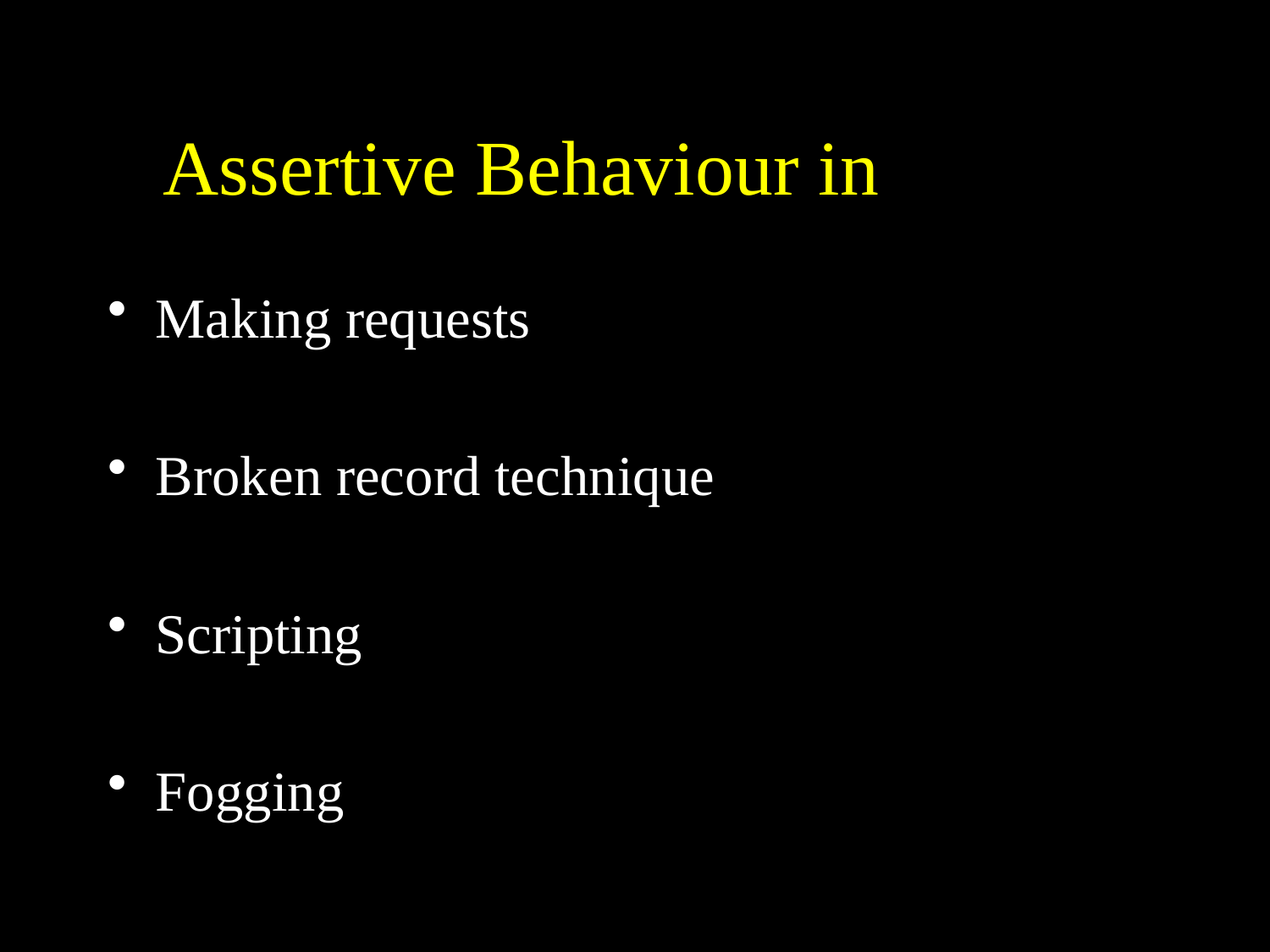

# Assertive Behaviour in Action
Making requests

Broken record technique

Scripting

Fogging